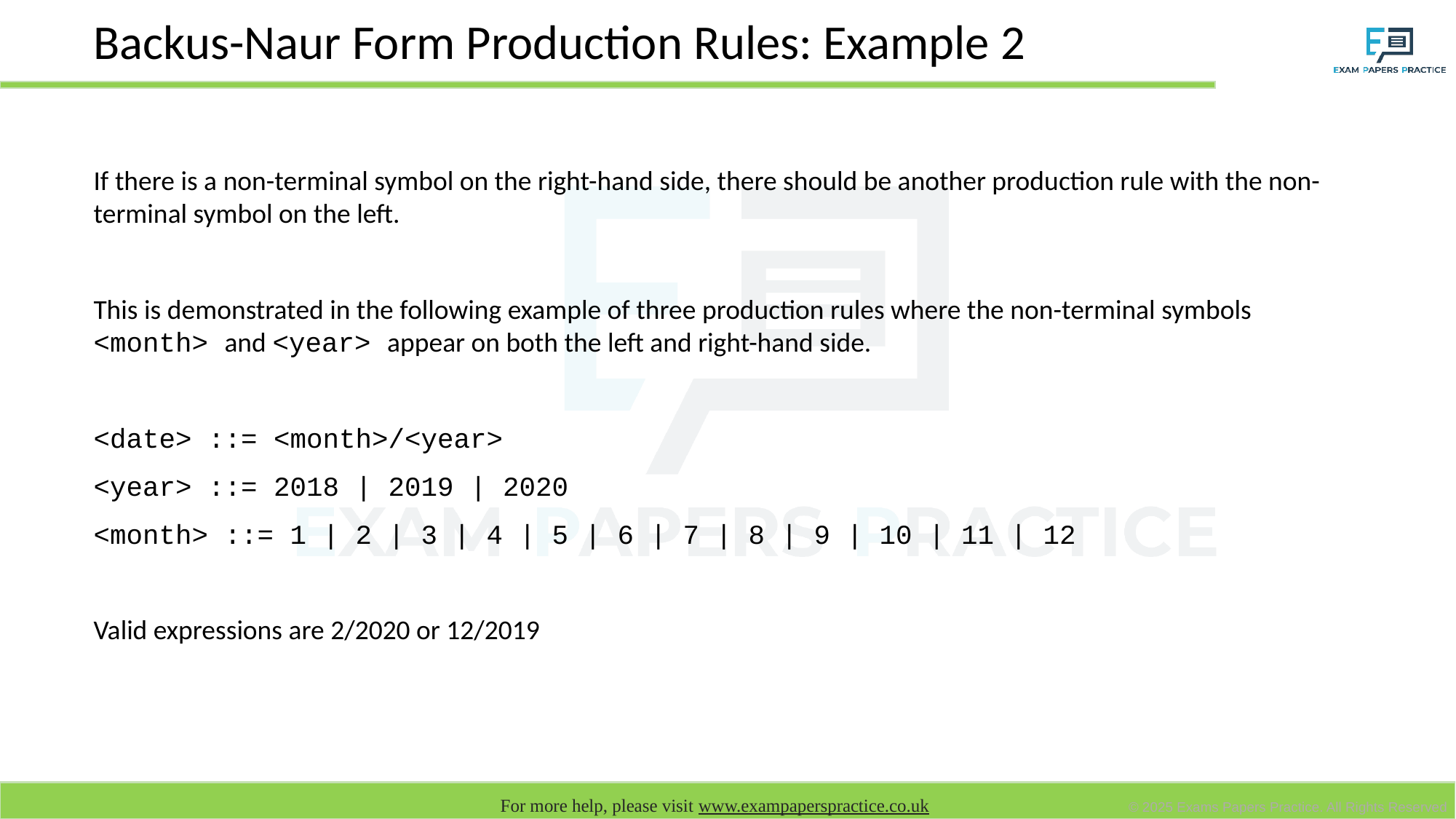

# Backus-Naur Form Production Rules: Example 2
If there is a non-terminal symbol on the right-hand side, there should be another production rule with the non-terminal symbol on the left.

This is demonstrated in the following example of three production rules where the non-terminal symbols <month> and <year> appear on both the left and right-hand side.

<date> ::= <month>/<year>
<year> ::= 2018 | 2019 | 2020
<month> ::= 1 | 2 | 3 | 4 | 5 | 6 | 7 | 8 | 9 | 10 | 11 | 12

Valid expressions are 2/2020 or 12/2019